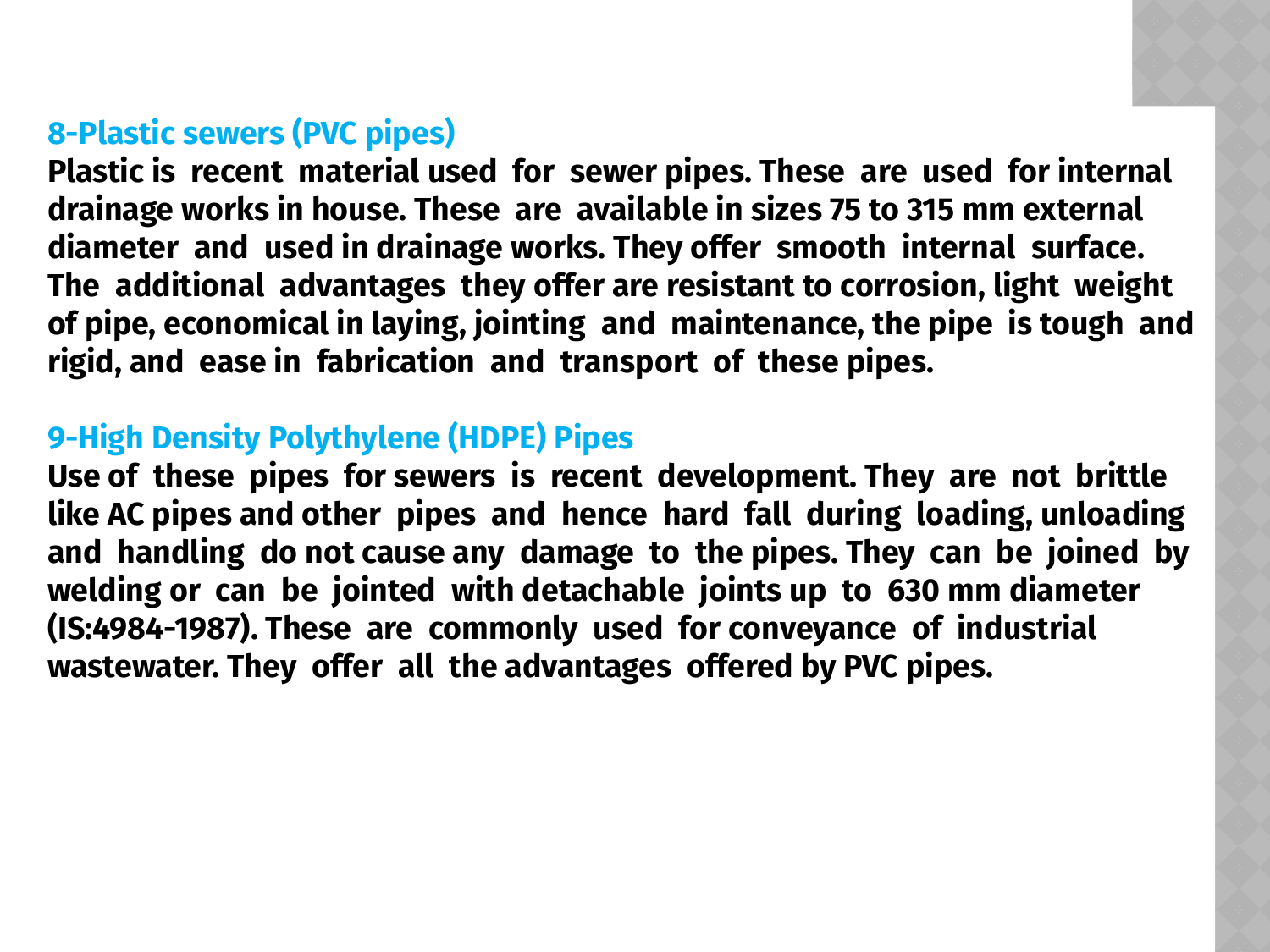

8-Plastic sewers (PVC pipes)
Plastic is  recent  material used  for  sewer pipes. These  are  used  for internal drainage works in house. These  are  available in sizes 75 to 315 mm external  diameter  and  used in drainage works. They offer  smooth  internal  surface. The  additional  advantages  they offer are resistant to corrosion, light  weight of pipe, economical in laying, jointing  and  maintenance, the pipe  is tough  and rigid, and  ease in  fabrication  and  transport  of  these pipes.

9-High Density Polythylene (HDPE) Pipes
Use of  these  pipes  for sewers  is  recent  development. They  are  not  brittle like AC pipes and other  pipes  and  hence  hard  fall  during  loading, unloading  and  handling  do not cause any  damage  to  the pipes. They  can  be  joined  by  welding or  can  be  jointed  with detachable  joints up  to  630 mm diameter (IS:4984-1987). These  are  commonly  used  for conveyance  of  industrial  wastewater. They  offer  all  the advantages  offered by PVC pipes.